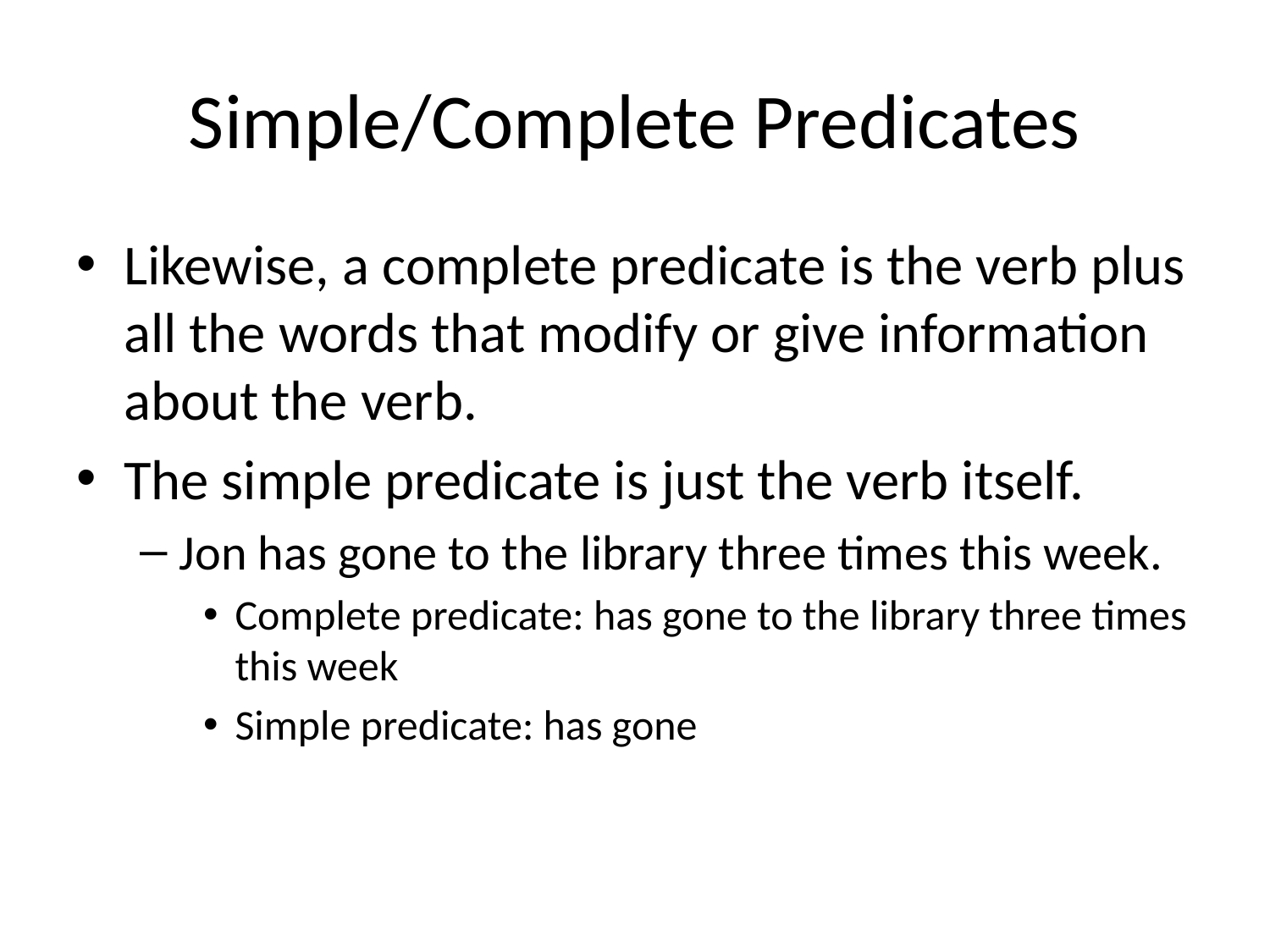

# Simple/Complete Predicates
Likewise, a complete predicate is the verb plus all the words that modify or give information about the verb.
The simple predicate is just the verb itself.
Jon has gone to the library three times this week.
Complete predicate: has gone to the library three times this week
Simple predicate: has gone